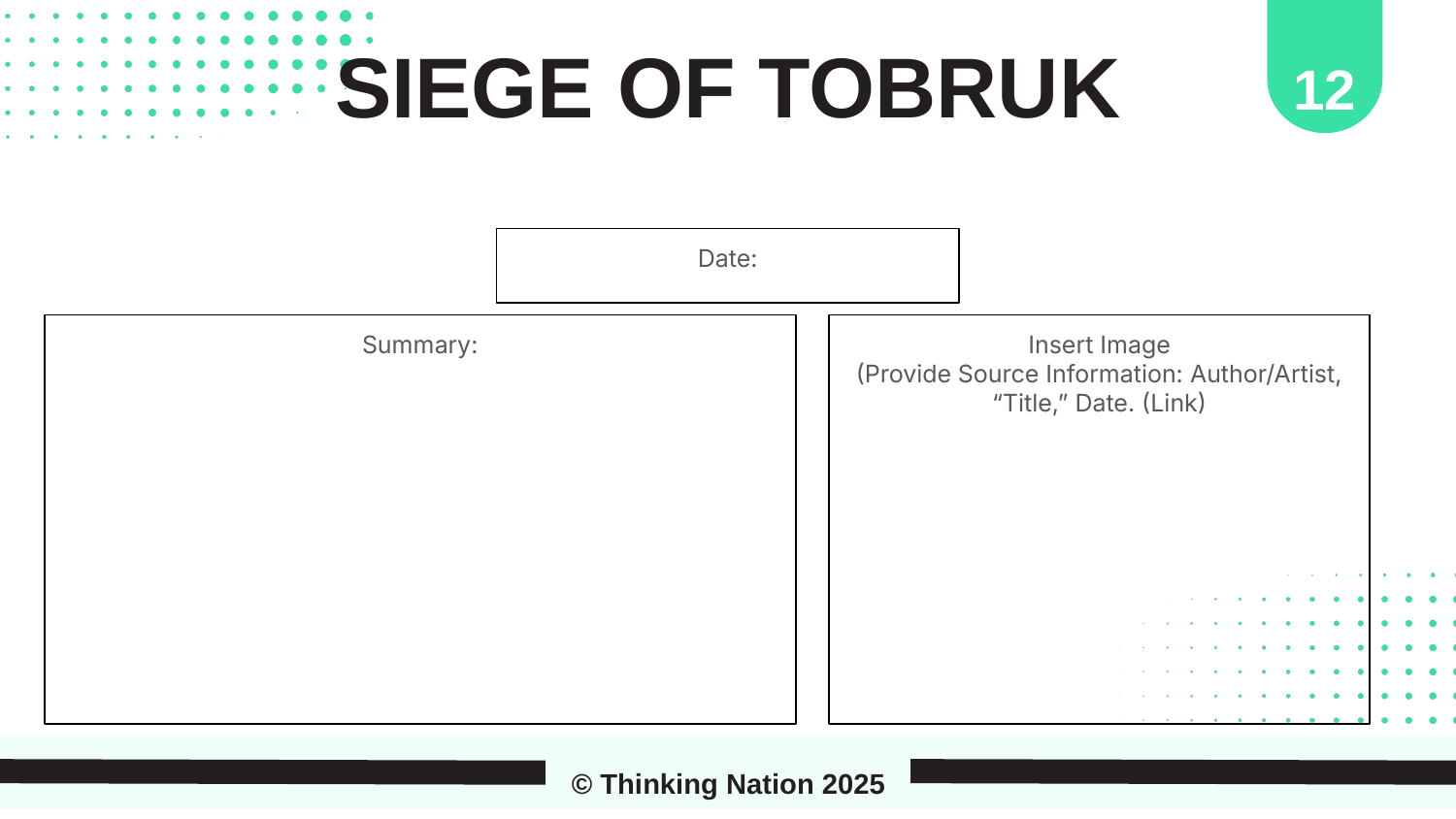

12
SIEGE OF TOBRUK
Date:

Summary:

Insert Image
(Provide Source Information: Author/Artist, “Title,” Date. (Link)

© Thinking Nation 2025